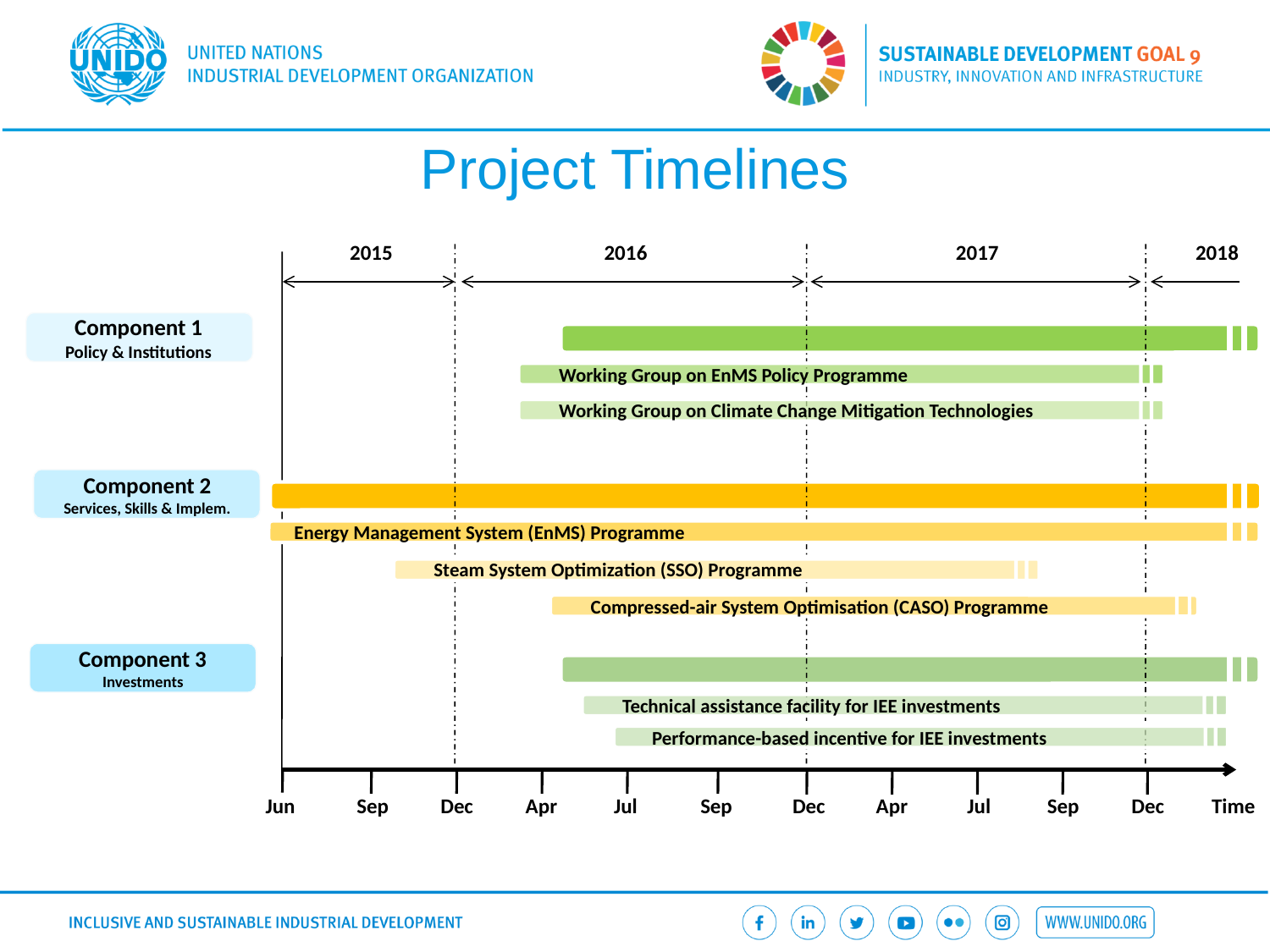

Project Timelines
2017
2015
2016
2018

Component 1
Policy & Institutions

Working Group on EnMS Policy Programme

Working Group on Climate Change Mitigation Technologies

Component 2
Services, Skills & Implem.

Energy Management System (EnMS) Programme

Steam System Optimization (SSO) Programme

Compressed-air System Optimisation (CASO) Programme

Component 3
Investments

Technical assistance facility for IEE investments

Performance-based incentive for IEE investments

Jun
Sep
Dec
Apr
Jul
Sep
Dec
Apr
Jul
Sep
Dec
Time
7